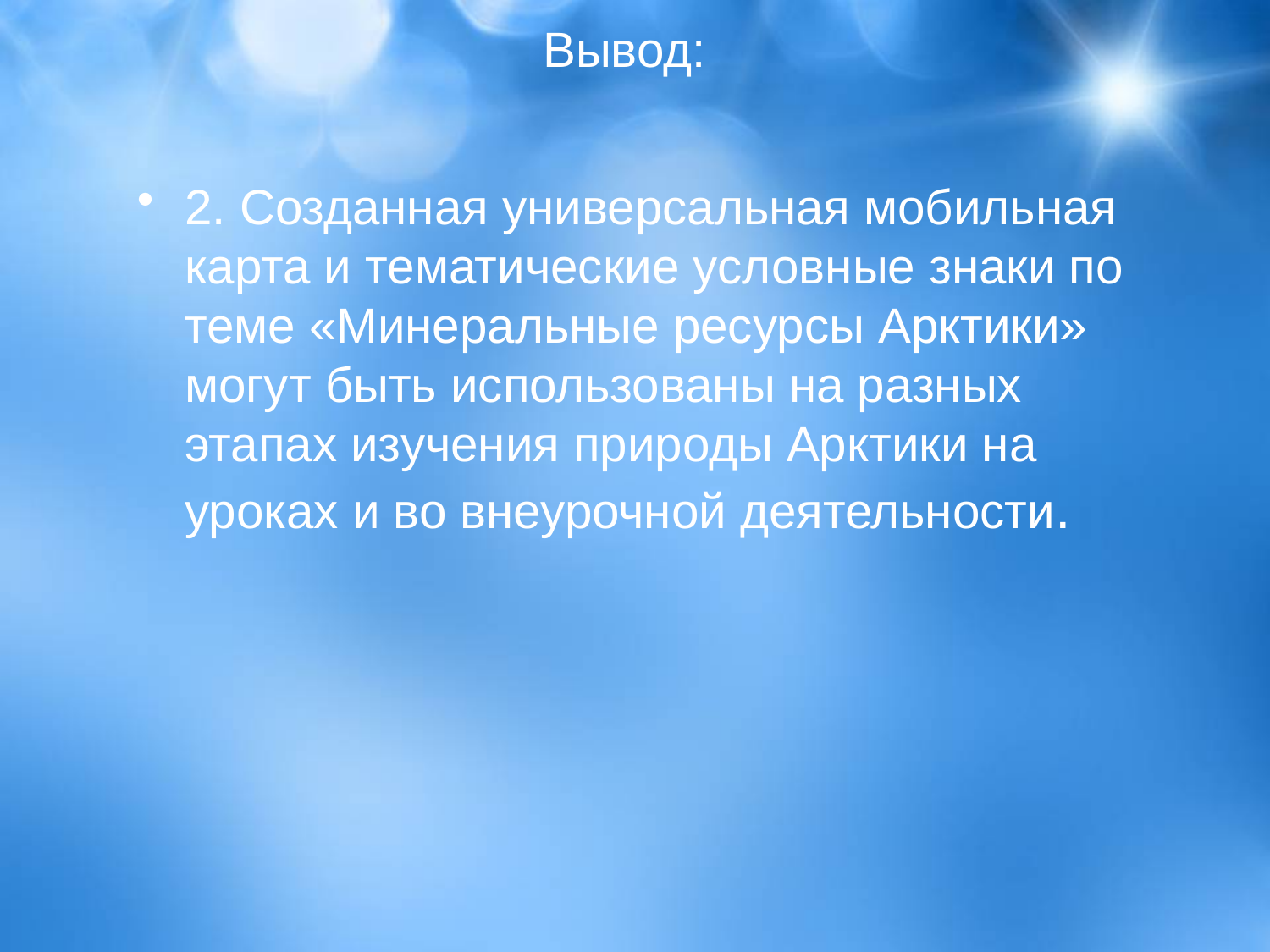

# Вывод:
2. Созданная универсальная мобильная карта и тематические условные знаки по теме «Минеральные ресурсы Арктики» могут быть использованы на разных этапах изучения природы Арктики на уроках и во внеурочной деятельности.